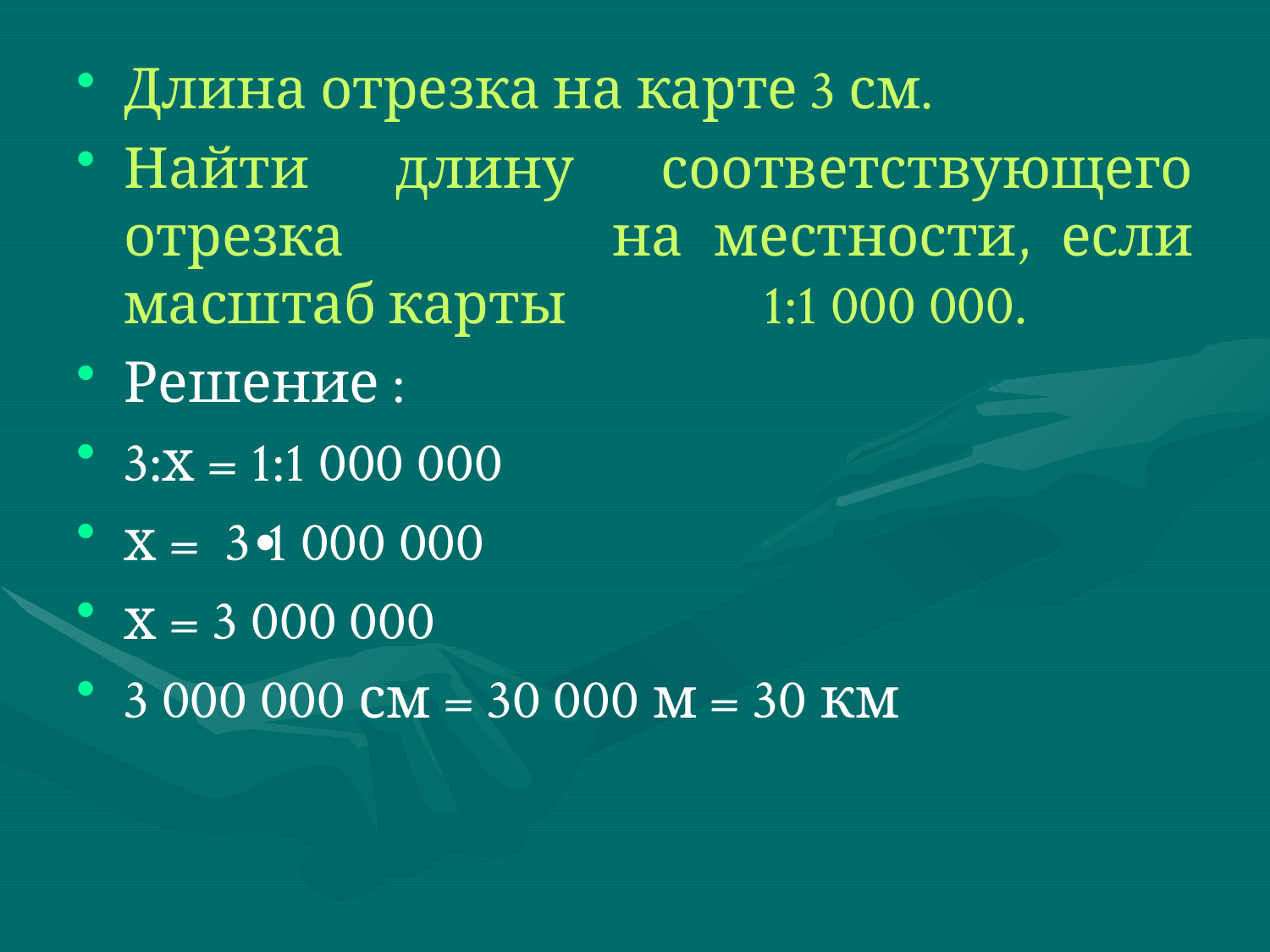

#
Длина отрезка на карте 3 см.
Найти длину соответствующего отрезка        на местности, если масштаб карты               1:1 000 000.
Решение :
3:х = 1:1 000 000
х =  3∙1 000 000
х = 3 000 000
3 000 000 см = 30 000 м = 30 км